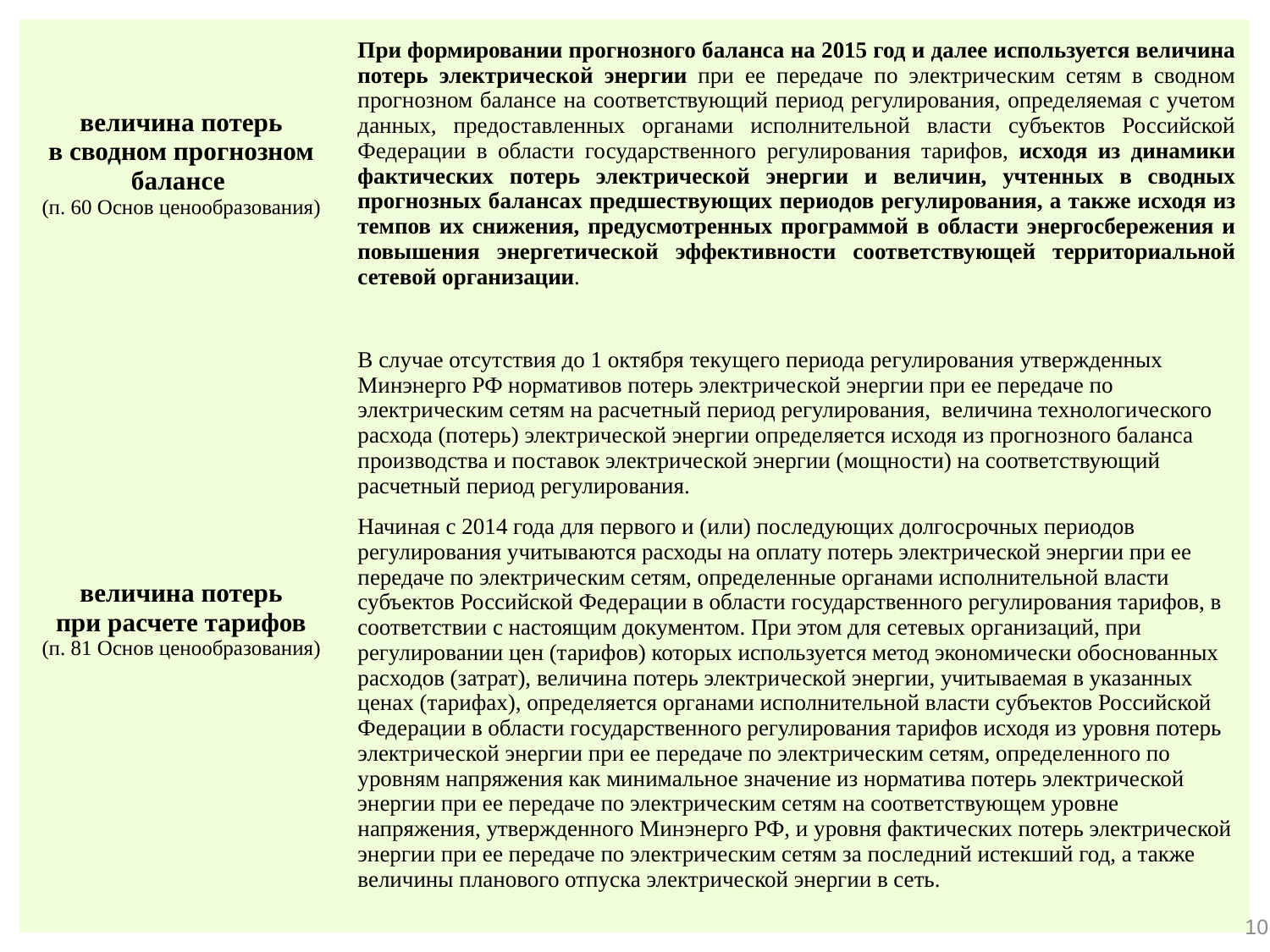

| величина потерь в сводном прогнозном балансе (п. 60 Основ ценообразования) | При формировании прогнозного баланса на 2015 год и далее используется величина потерь электрической энергии при ее передаче по электрическим сетям в сводном прогнозном балансе на соответствующий период регулирования, определяемая с учетом данных, предоставленных органами исполнительной власти субъектов Российской Федерации в области государственного регулирования тарифов, исходя из динамики фактических потерь электрической энергии и величин, учтенных в сводных прогнозных балансах предшествующих периодов регулирования, а также исходя из темпов их снижения, предусмотренных программой в области энергосбережения и повышения энергетической эффективности соответствующей территориальной сетевой организации. |
| --- | --- |
| величина потерь при расчете тарифов (п. 81 Основ ценообразования) | В случае отсутствия до 1 октября текущего периода регулирования утвержденных Минэнерго РФ нормативов потерь электрической энергии при ее передаче по электрическим сетям на расчетный период регулирования, величина технологического расхода (потерь) электрической энергии определяется исходя из прогнозного баланса производства и поставок электрической энергии (мощности) на соответствующий расчетный период регулирования. Начиная с 2014 года для первого и (или) последующих долгосрочных периодов регулирования учитываются расходы на оплату потерь электрической энергии при ее передаче по электрическим сетям, определенные органами исполнительной власти субъектов Российской Федерации в области государственного регулирования тарифов, в соответствии с настоящим документом. При этом для сетевых организаций, при регулировании цен (тарифов) которых используется метод экономически обоснованных расходов (затрат), величина потерь электрической энергии, учитываемая в указанных ценах (тарифах), определяется органами исполнительной власти субъектов Российской Федерации в области государственного регулирования тарифов исходя из уровня потерь электрической энергии при ее передаче по электрическим сетям, определенного по уровням напряжения как минимальное значение из норматива потерь электрической энергии при ее передаче по электрическим сетям на соответствующем уровне напряжения, утвержденного Минэнерго РФ, и уровня фактических потерь электрической энергии при ее передаче по электрическим сетям за последний истекший год, а также величины планового отпуска электрической энергии в сеть. |
   10